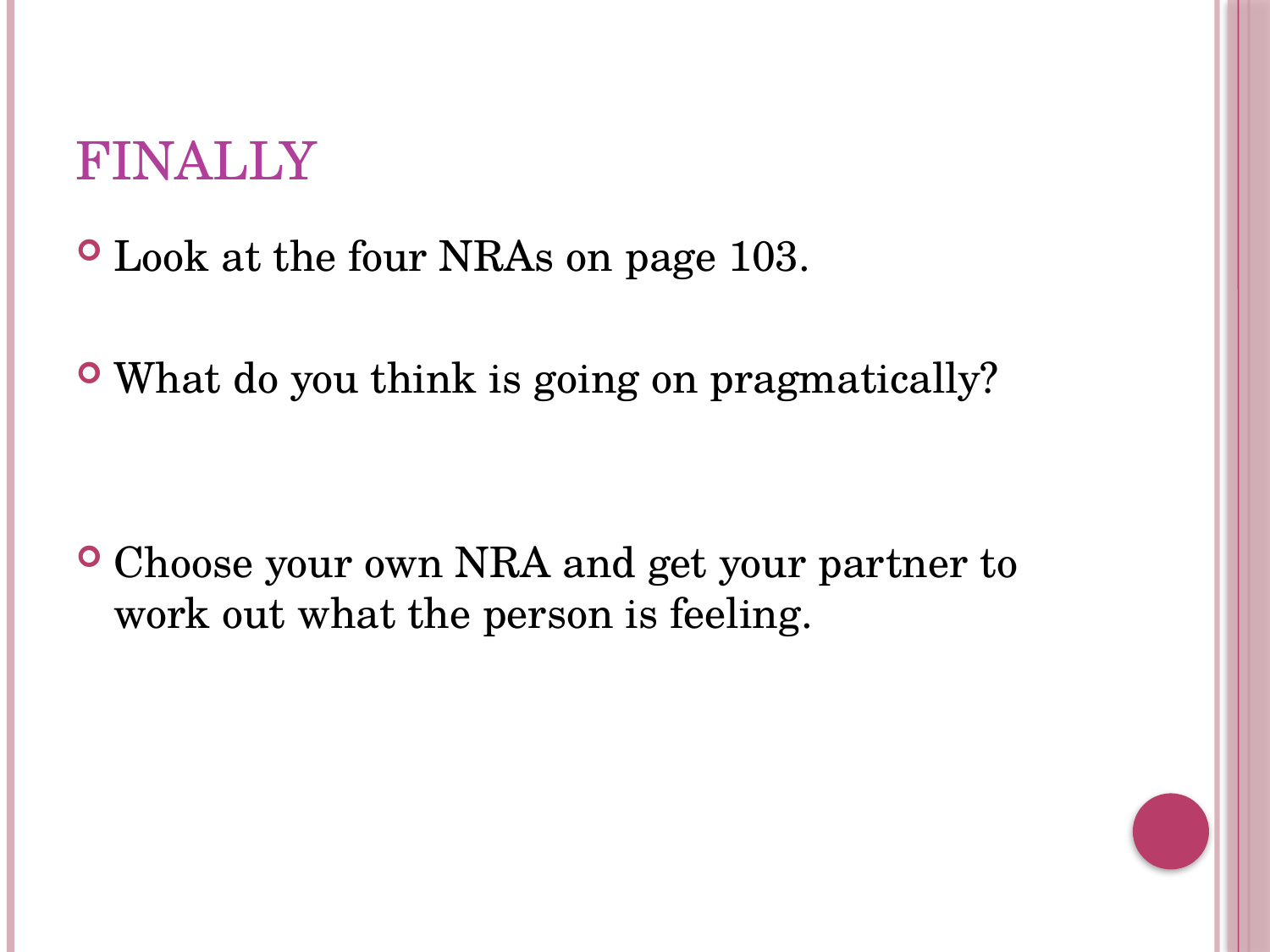

# Finally
Look at the four NRAs on page 103.

What do you think is going on pragmatically?

Choose your own NRA and get your partner to work out what the person is feeling.